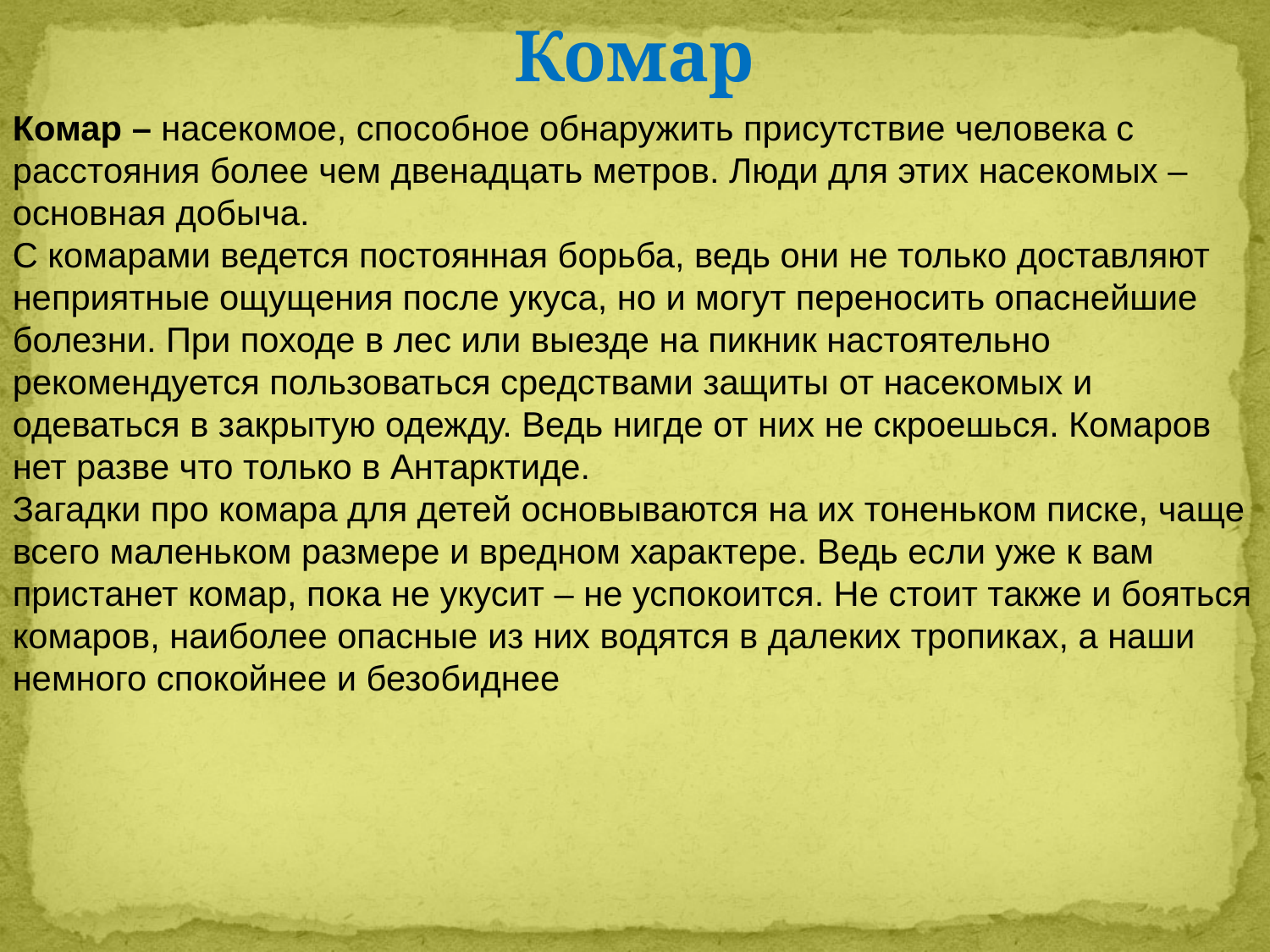

Комар

Комар – насекомое, способное обнаружить присутствие человека с расстояния более чем двенадцать метров. Люди для этих насекомых – основная добыча.
С комарами ведется постоянная борьба, ведь они не только доставляют неприятные ощущения после укуса, но и могут переносить опаснейшие болезни. При походе в лес или выезде на пикник настоятельно рекомендуется пользоваться средствами защиты от насекомых и одеваться в закрытую одежду. Ведь нигде от них не скроешься. Комаров нет разве что только в Антарктиде.
Загадки про комара для детей основываются на их тоненьком писке, чаще всего маленьком размере и вредном характере. Ведь если уже к вам пристанет комар, пока не укусит – не успокоится. Не стоит также и бояться комаров, наиболее опасные из них водятся в далеких тропиках, а наши немного спокойнее и безобиднее